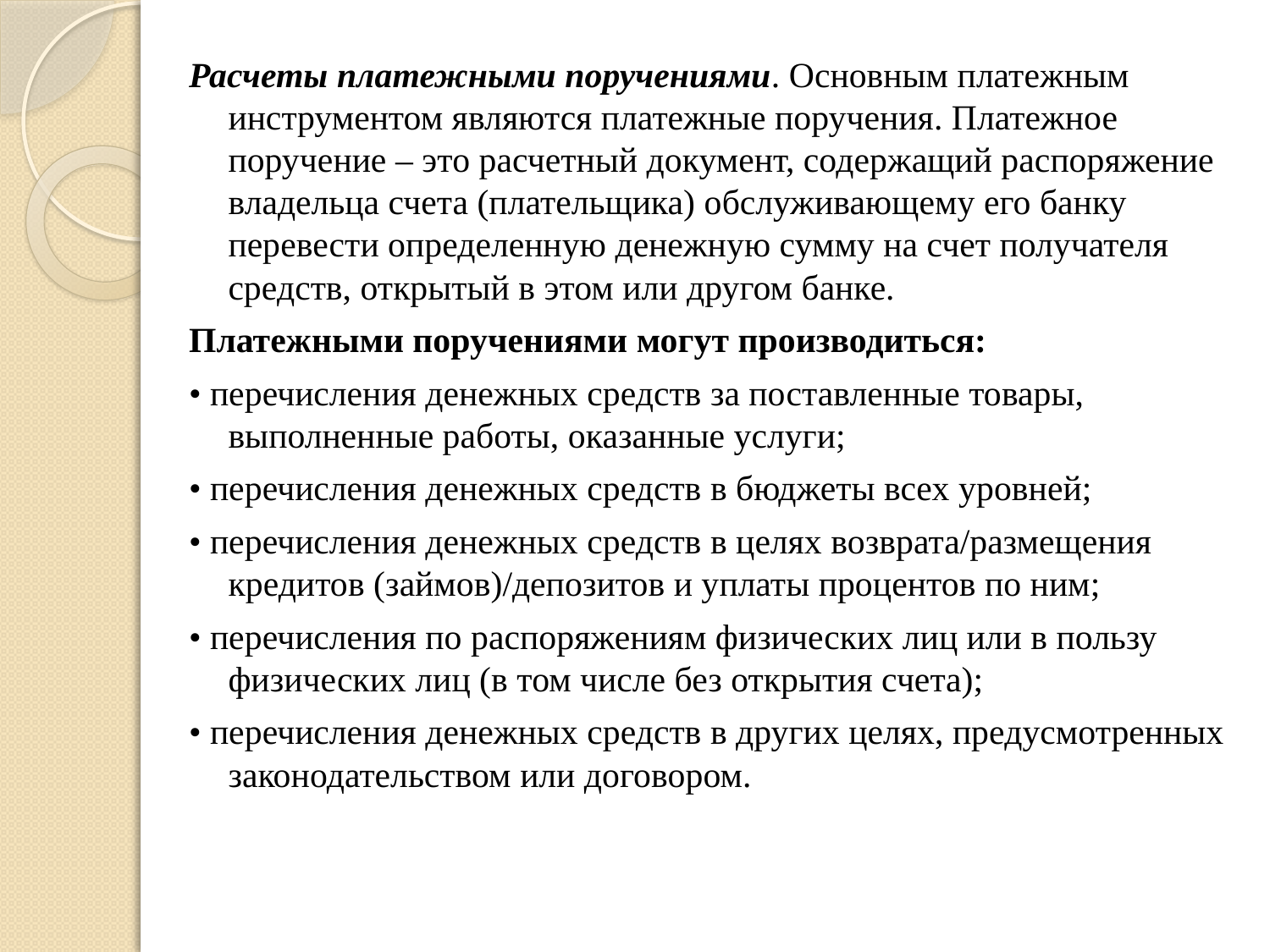

Расчеты платежными поручениями. Основным платежным инструментом являются платежные поручения. Платежное поручение – это расчетный документ, содержащий распоряжение владельца счета (плательщика) обслуживающему его банку перевести определенную денежную сумму на счет получателя средств, открытый в этом или другом банке.
Платежными поручениями могут производиться:
• перечисления денежных средств за поставленные товары, выполненные работы, оказанные услуги;
• перечисления денежных средств в бюджеты всех уровней;
• перечисления денежных средств в целях возврата/размещения кредитов (займов)/депозитов и уплаты процентов по ним;
• перечисления по распоряжениям физических лиц или в пользу физических лиц (в том числе без открытия счета);
• перечисления денежных средств в других целях, предусмотренных законодательством или договором.